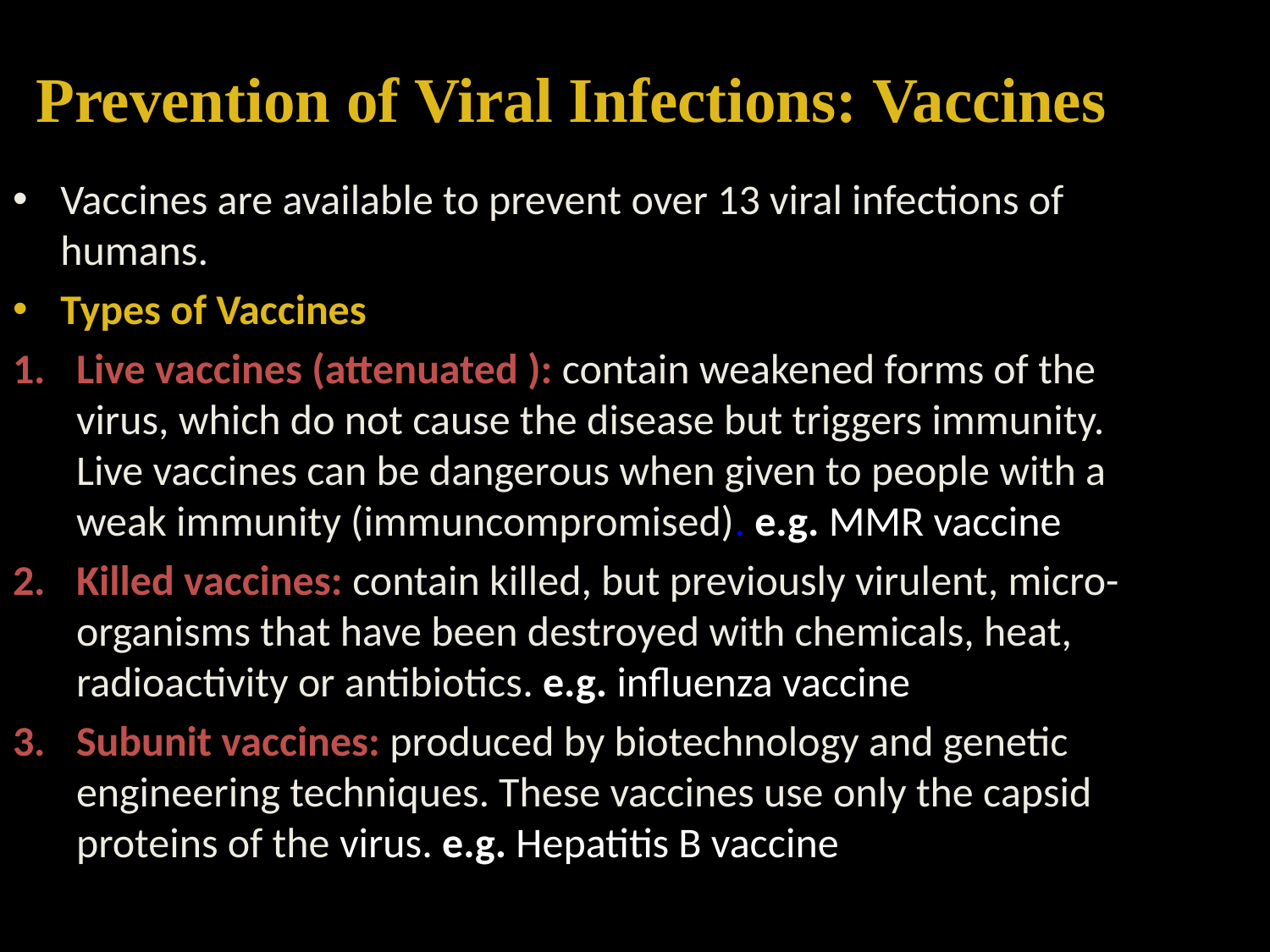

Prevention of Viral Infections: Vaccines
Vaccines are available to prevent over 13 viral infections of humans.
Types of Vaccines
Live vaccines (attenuated ): contain weakened forms of the virus, which do not cause the disease but triggers immunity. Live vaccines can be dangerous when given to people with a weak immunity (immuncompromised). e.g. MMR vaccine
Killed vaccines: contain killed, but previously virulent, micro-organisms that have been destroyed with chemicals, heat, radioactivity or antibiotics. e.g. influenza vaccine
Subunit vaccines: produced by biotechnology and genetic engineering techniques. These vaccines use only the capsid proteins of the virus. e.g. Hepatitis B vaccine